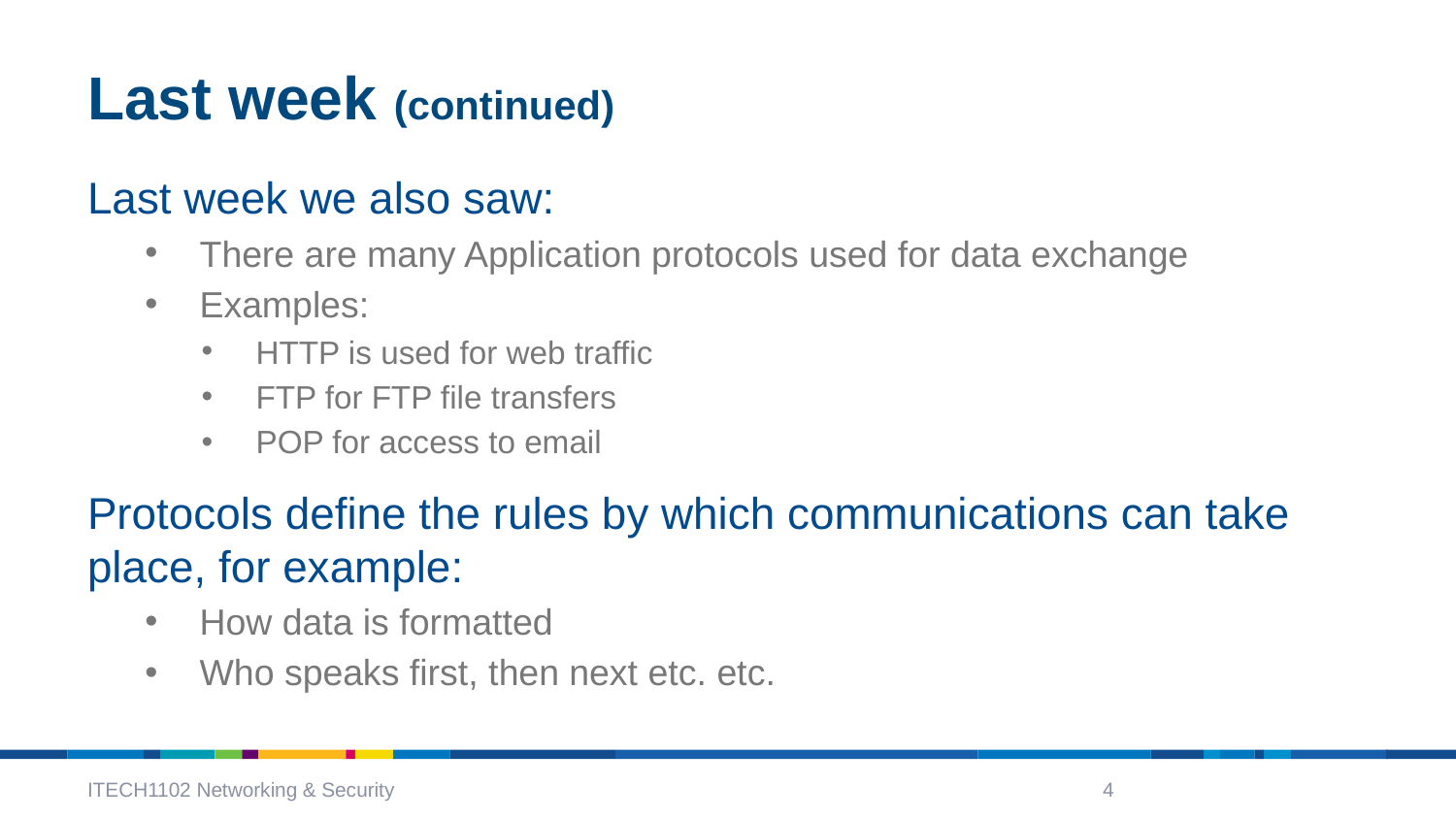

# Last week (continued)
Last week we also saw:
There are many Application protocols used for data exchange
Examples:
HTTP is used for web traffic
FTP for FTP file transfers
POP for access to email
Protocols define the rules by which communications can take place, for example:
How data is formatted
Who speaks first, then next etc. etc.

ITECH1102 Networking & Security
4